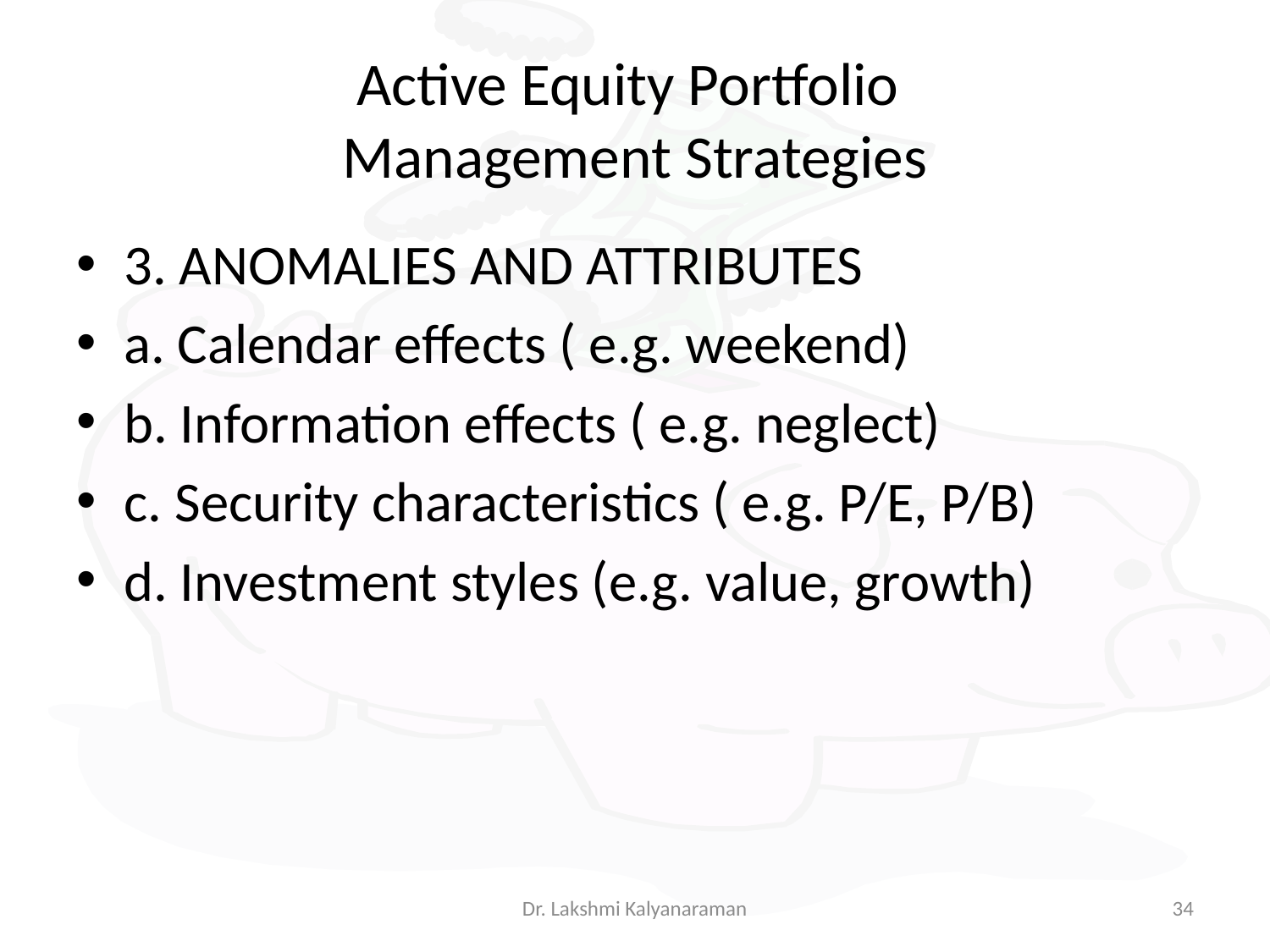

# Active Equity Portfolio Management Strategies
3. ANOMALIES AND ATTRIBUTES
a. Calendar effects ( e.g. weekend)
b. Information effects ( e.g. neglect)
c. Security characteristics ( e.g. P/E, P/B)
d. Investment styles (e.g. value, growth)
Dr. Lakshmi Kalyanaraman
34